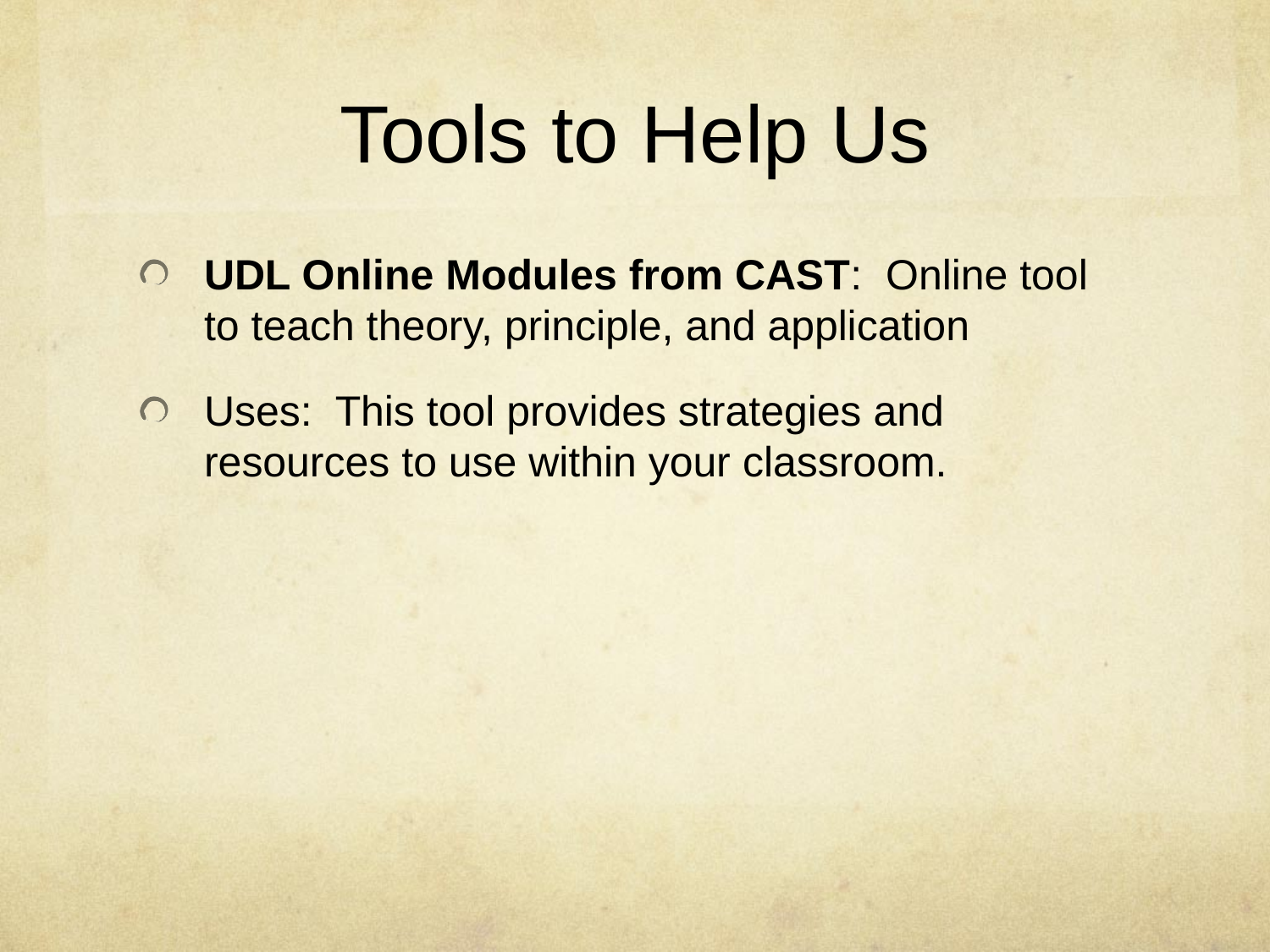

# Tools to Help Us
UDL Online Modules from CAST:  Online tool to teach theory, principle, and application
Uses:  This tool provides strategies and resources to use within your classroom.